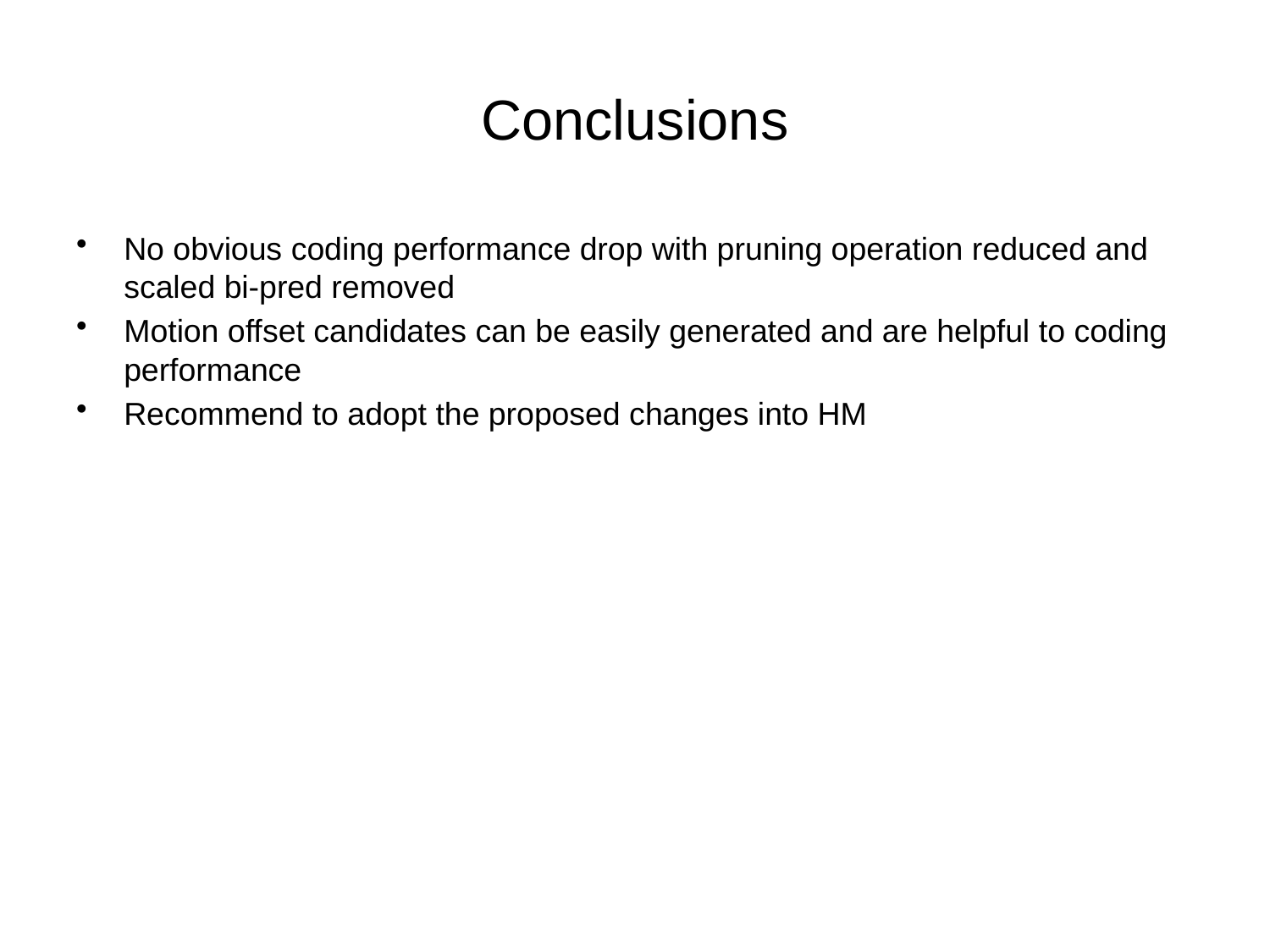

# Conclusions
No obvious coding performance drop with pruning operation reduced and scaled bi-pred removed
Motion offset candidates can be easily generated and are helpful to coding performance
Recommend to adopt the proposed changes into HM